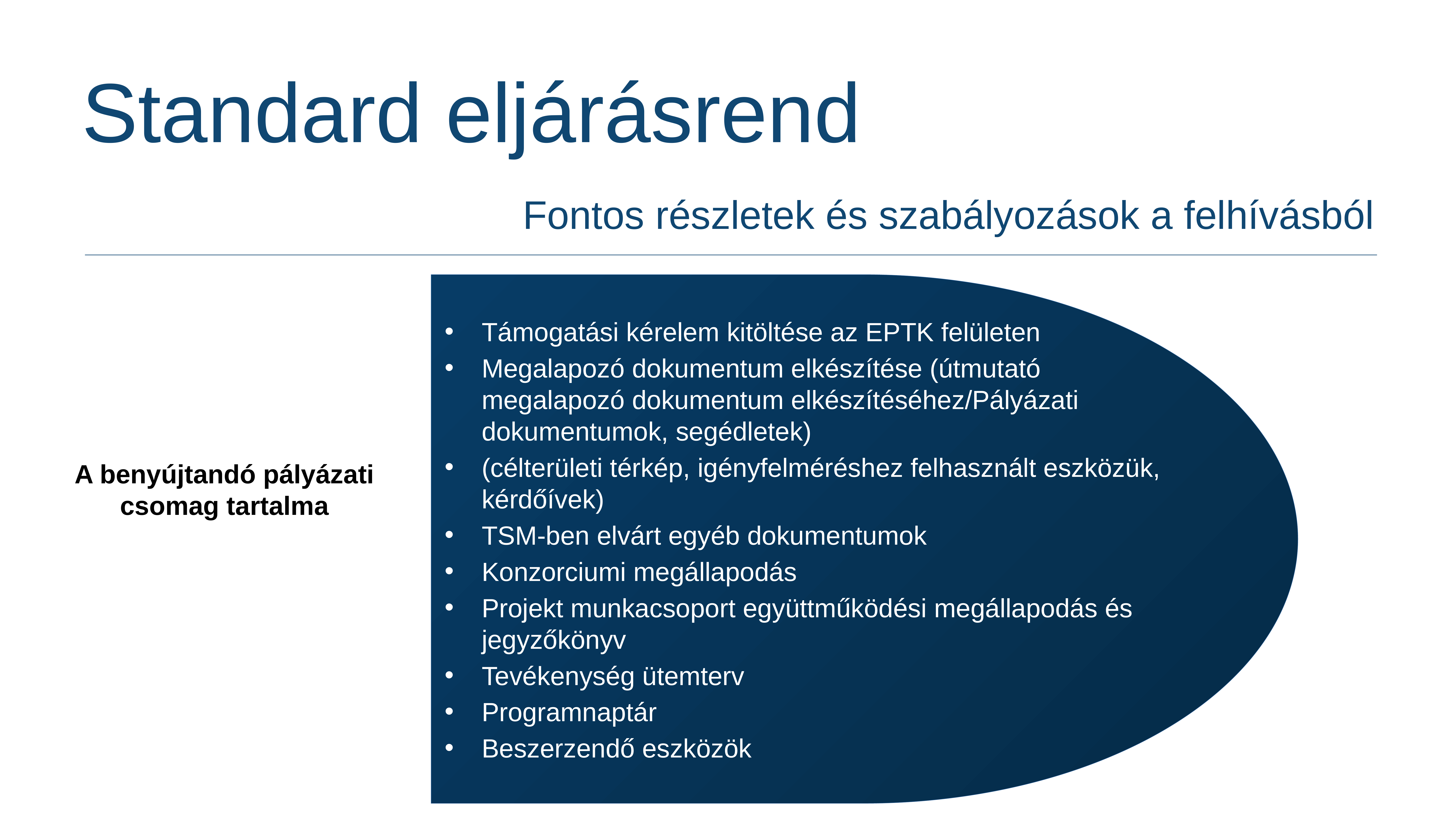

Standard eljárásrend
Fontos részletek és szabályozások a felhívásból

Támogatási kérelem kitöltése az EPTK felületen
Megalapozó dokumentum elkészítése (útmutató megalapozó dokumentum elkészítéséhez/Pályázati dokumentumok, segédletek)
(célterületi térkép, igényfelméréshez felhasznált eszközük, kérdőívek)
TSM-ben elvárt egyéb dokumentumok
Konzorciumi megállapodás
Projekt munkacsoport együttműködési megállapodás és jegyzőkönyv
Tevékenység ütemterv
Programnaptár
Beszerzendő eszközök
A benyújtandó pályázati csomag tartalma